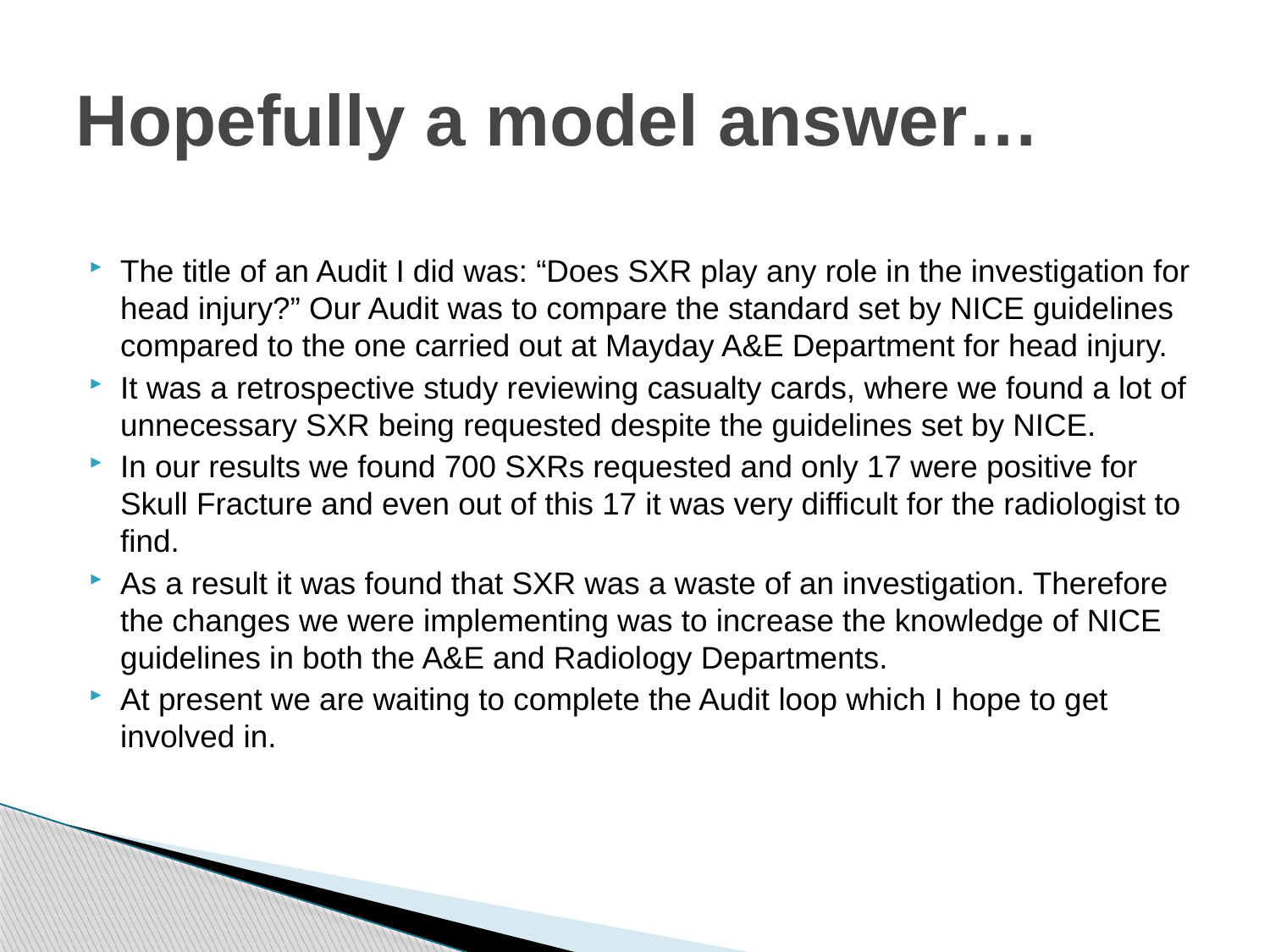

# Hopefully a model answer…

The title of an Audit I did was: “Does SXR play any role in the investigation for head injury?” Our Audit was to compare the standard set by NICE guidelines compared to the one carried out at Mayday A&E Department for head injury.
It was a retrospective study reviewing casualty cards, where we found a lot of unnecessary SXR being requested despite the guidelines set by NICE.
In our results we found 700 SXRs requested and only 17 were positive for Skull Fracture and even out of this 17 it was very difficult for the radiologist to find.
As a result it was found that SXR was a waste of an investigation. Therefore the changes we were implementing was to increase the knowledge of NICE guidelines in both the A&E and Radiology Departments.
At present we are waiting to complete the Audit loop which I hope to get involved in.